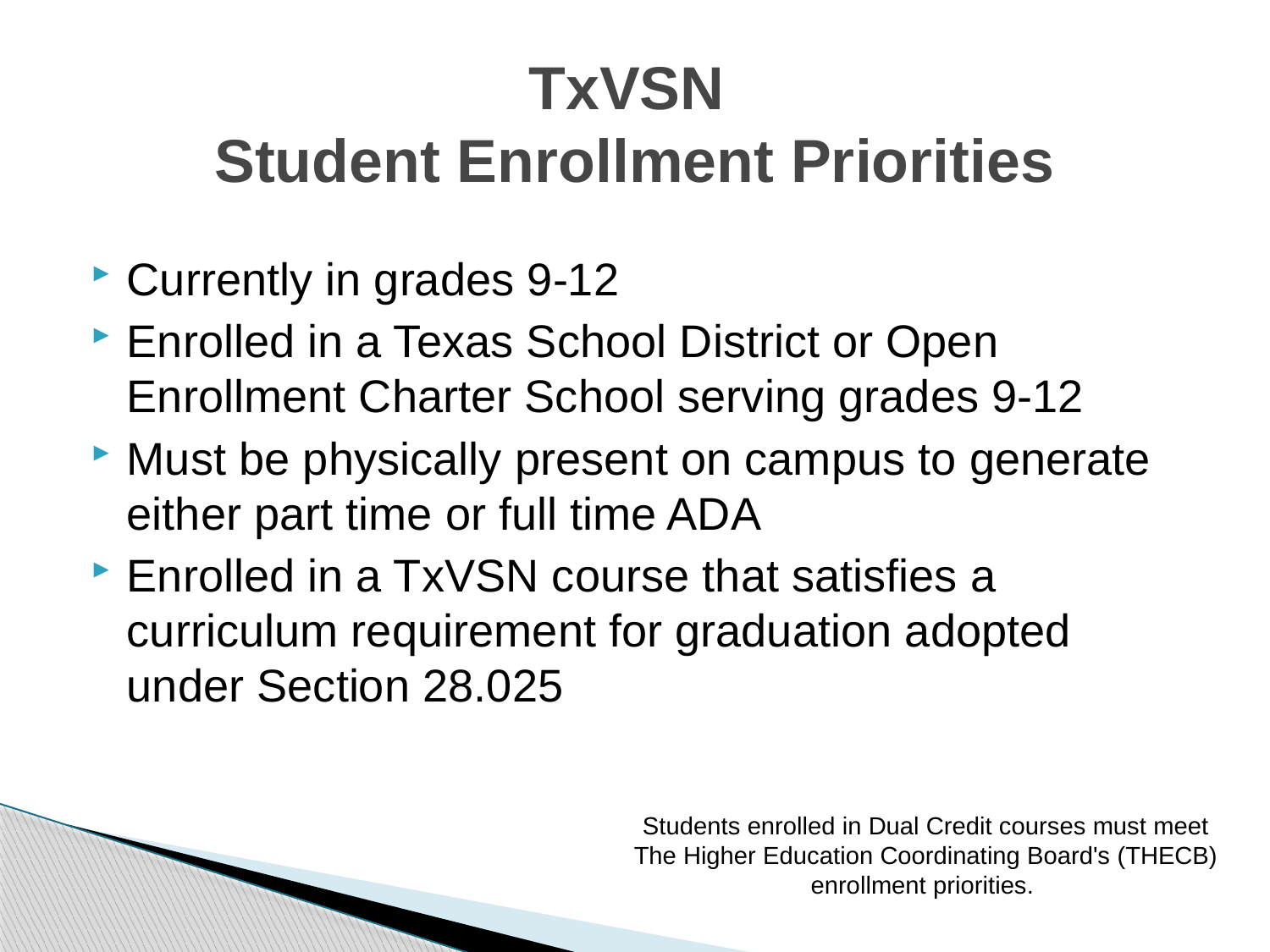

# TxVSN Student Enrollment Priorities
Currently in grades 9-12
Enrolled in a Texas School District or Open Enrollment Charter School serving grades 9-12
Must be physically present on campus to generate either part time or full time ADA
Enrolled in a TxVSN course that satisfies a curriculum requirement for graduation adopted under Section 28.025
Students enrolled in Dual Credit courses must meet The Higher Education Coordinating Board's (THECB) enrollment priorities.